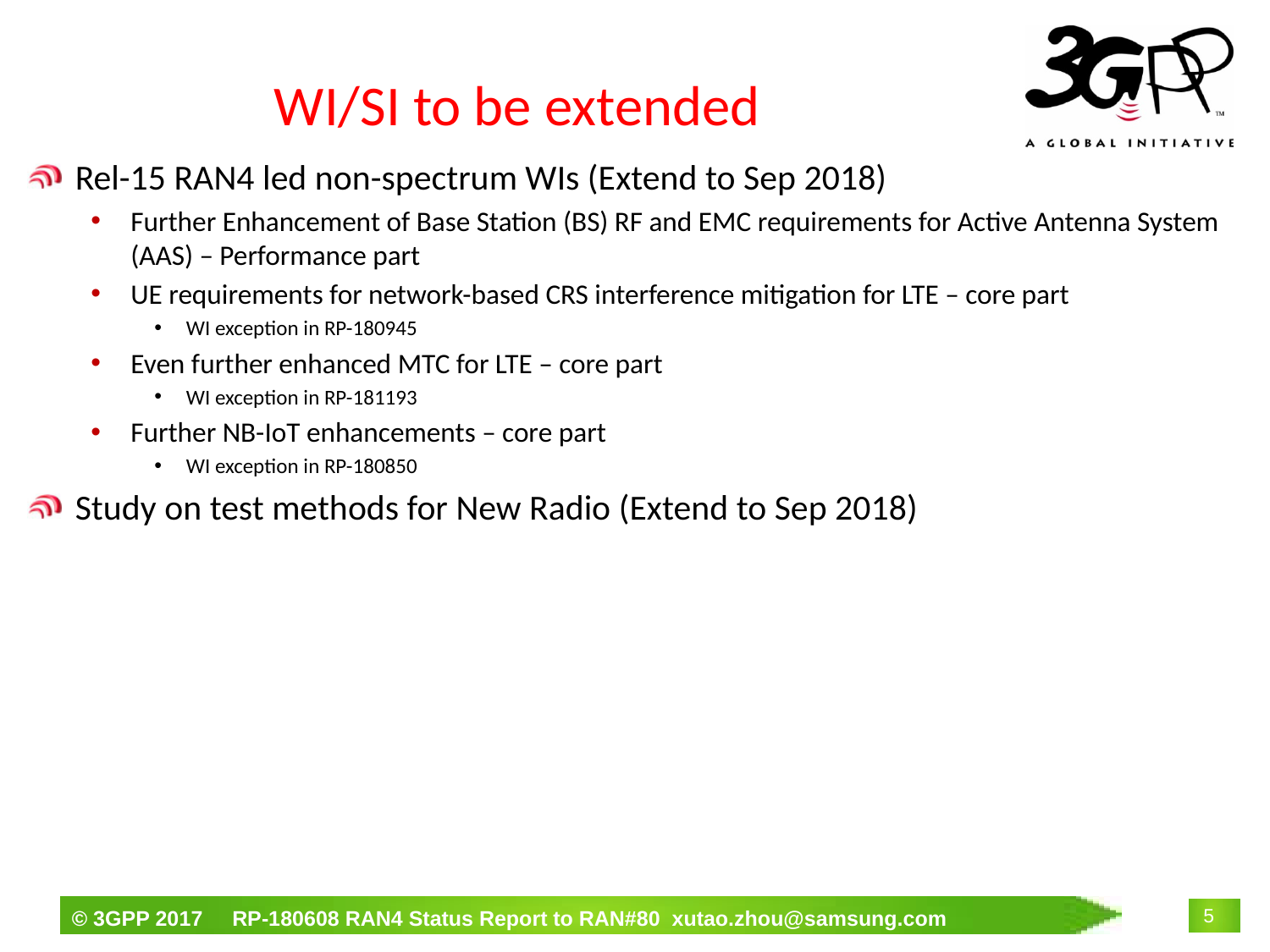

# WI/SI to be extended
Rel-15 RAN4 led non-spectrum WIs (Extend to Sep 2018)
Further Enhancement of Base Station (BS) RF and EMC requirements for Active Antenna System (AAS) – Performance part
UE requirements for network-based CRS interference mitigation for LTE – core part
WI exception in RP-180945
Even further enhanced MTC for LTE – core part
WI exception in RP-181193
Further NB-IoT enhancements – core part
WI exception in RP-180850
Study on test methods for New Radio (Extend to Sep 2018)